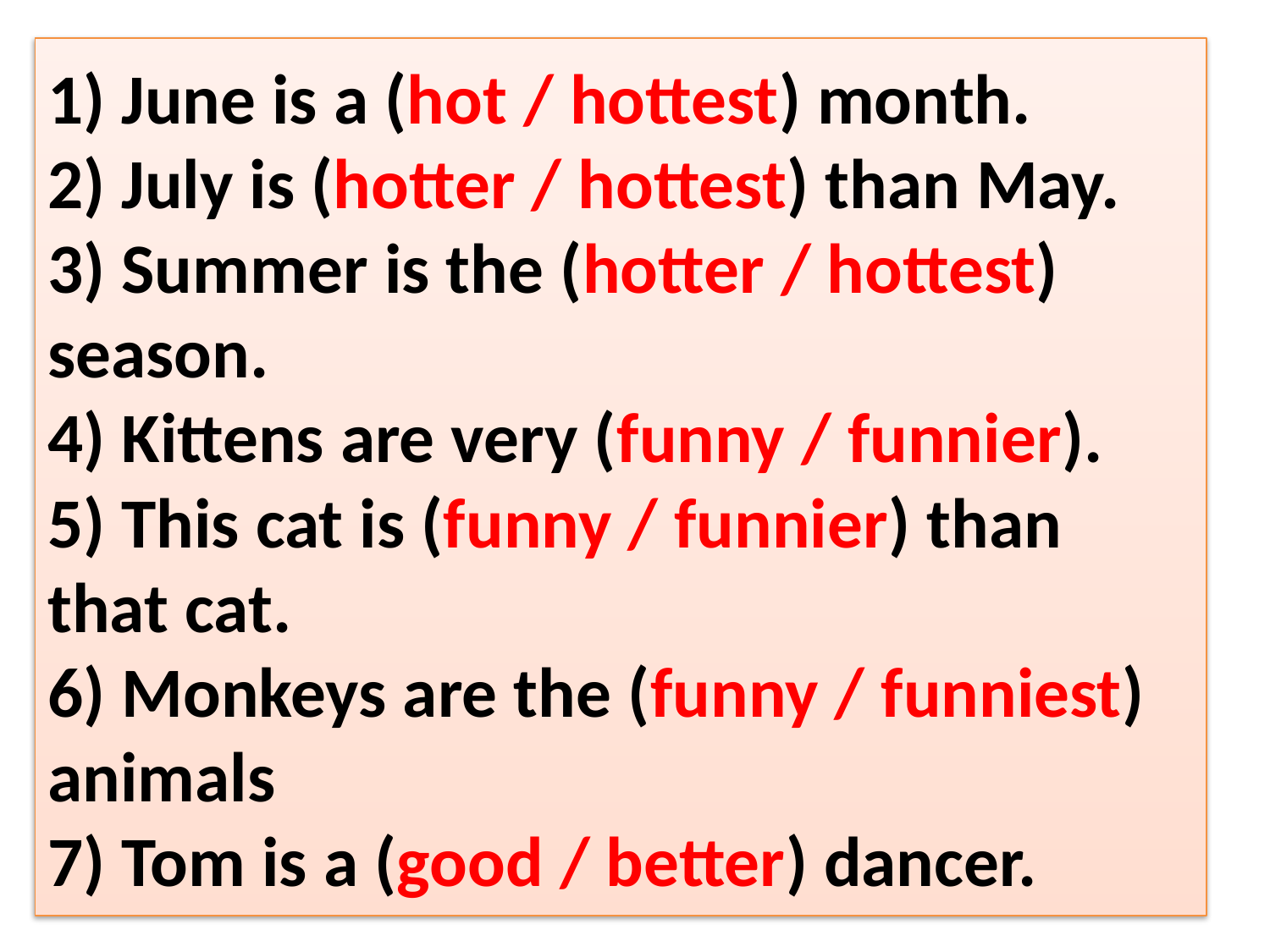

# 1) June is a (hot / hottest) month. 2) July is (hotter / hottest) than May. 3) Summer is the (hotter / hottest) season. 4) Kittens are very (funny / funnier). 5) This cat is (funny / funnier) than that cat. 6) Monkeys are the (funny / funniest) animals 7) Tom is a (good / better) dancer.